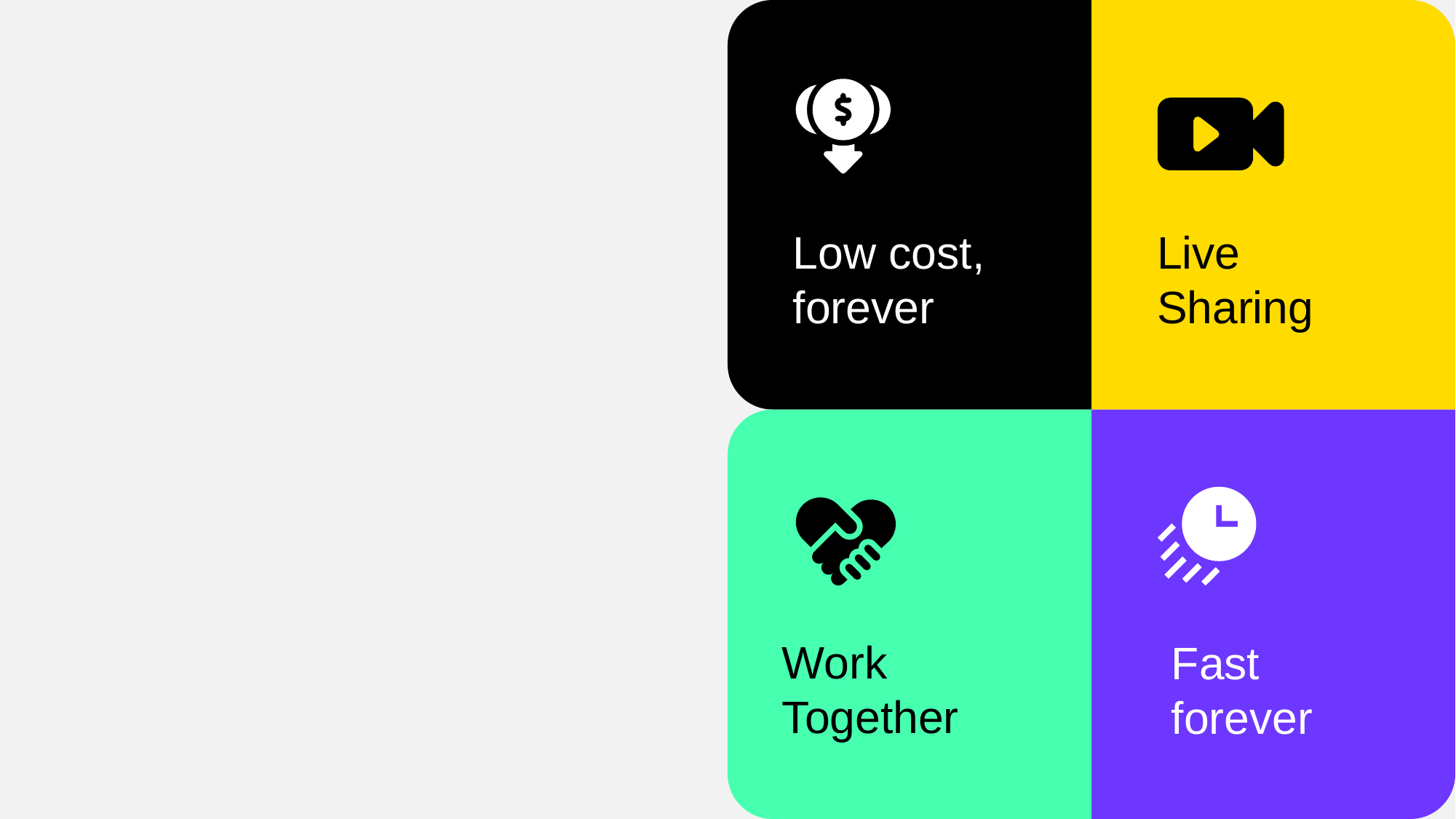

Low cost,
forever
Live
Sharing

Work
Together

Fast
forever